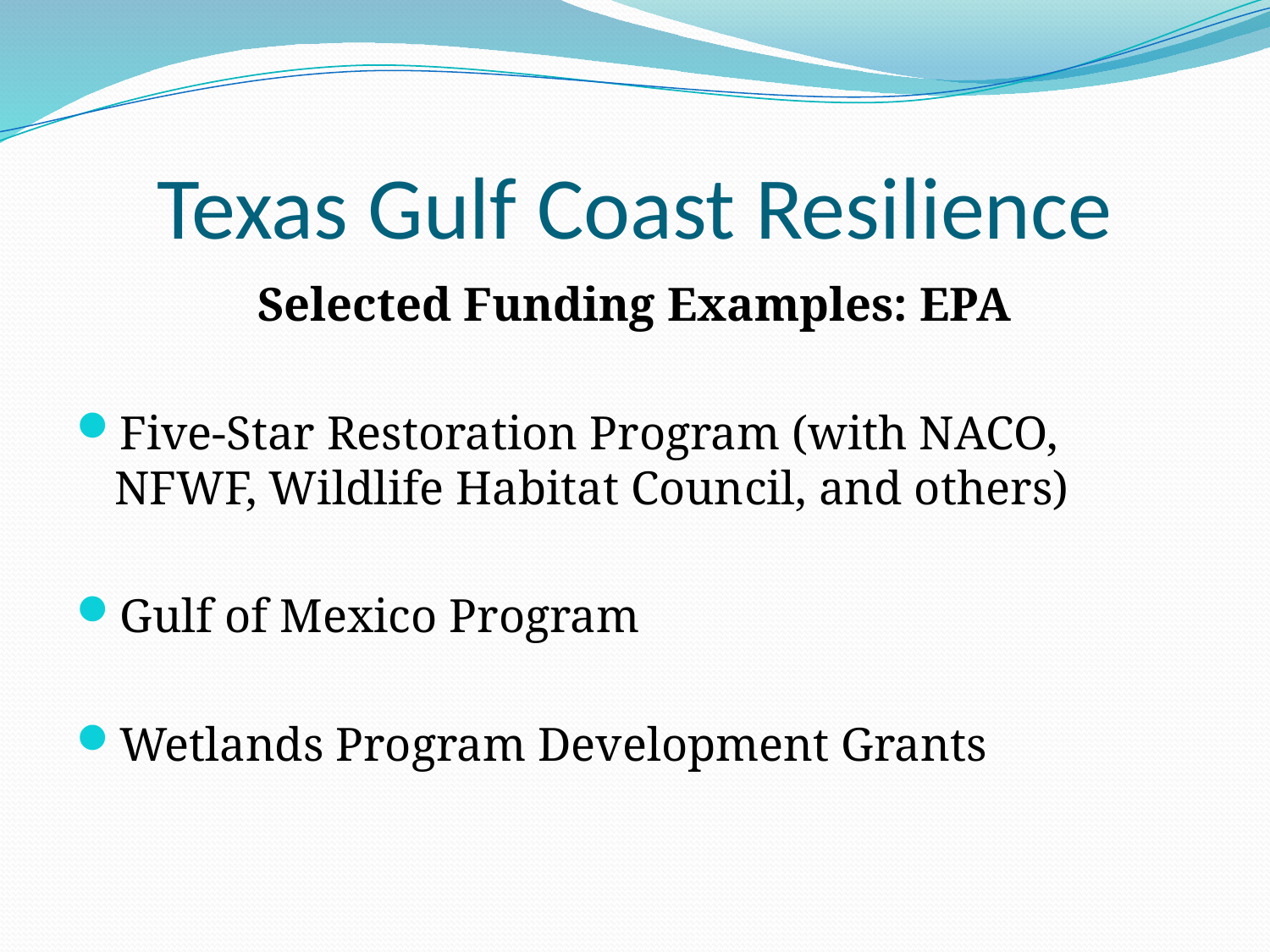

# Texas Gulf Coast Resilience
Selected Funding Examples: EPA

Five-Star Restoration Program (with NACO, NFWF, Wildlife Habitat Council, and others)

Gulf of Mexico Program

Wetlands Program Development Grants